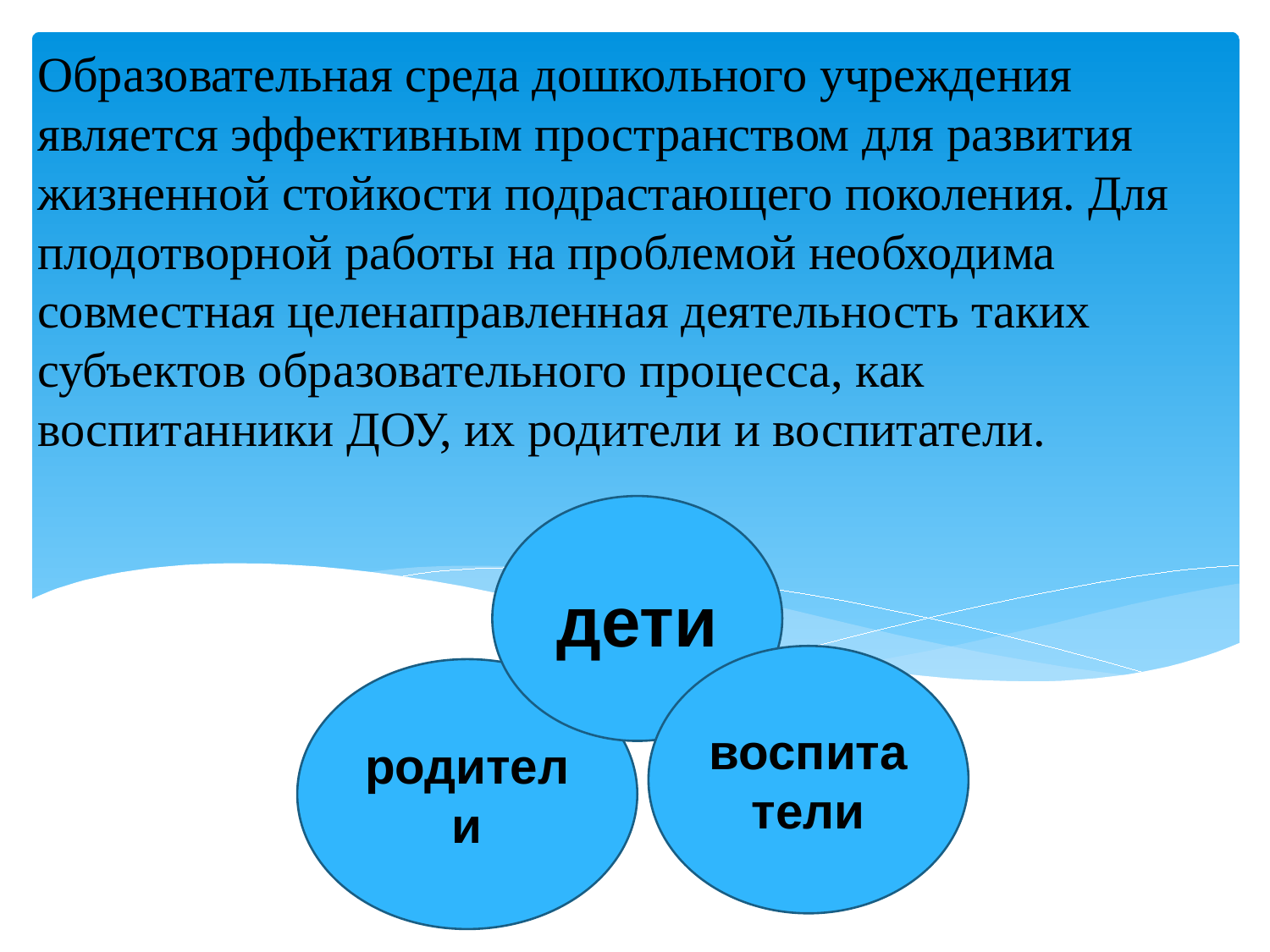

# Образовательная среда дошкольного учреждения является эффективным пространством для развития жизненной стойкости подрастающего поколения. Для плодотворной работы на проблемой необходима совместная целенаправленная деятельность таких субъектов образовательного процесса, как воспитанники ДОУ, их родители и воспитатели.
дети
воспитатели
родители